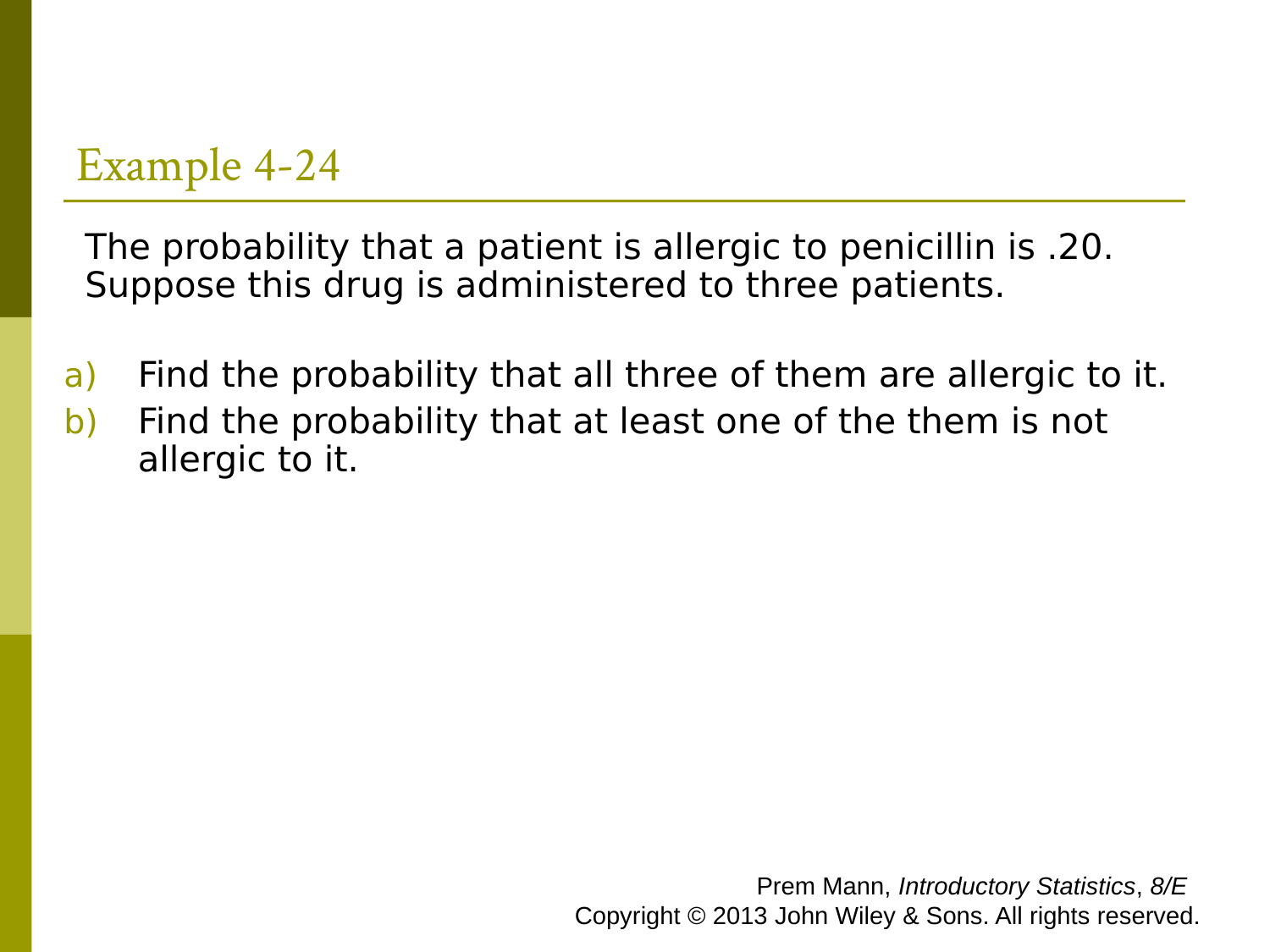

# Example 4-24
The probability that a patient is allergic to penicillin is .20. Suppose this drug is administered to three patients.

Find the probability that all three of them are allergic to it.
Find the probability that at least one of the them is not allergic to it.
                          Prem Mann, Introductory Statistics, 8/E Copyright © 2013 John Wiley & Sons. All rights reserved.